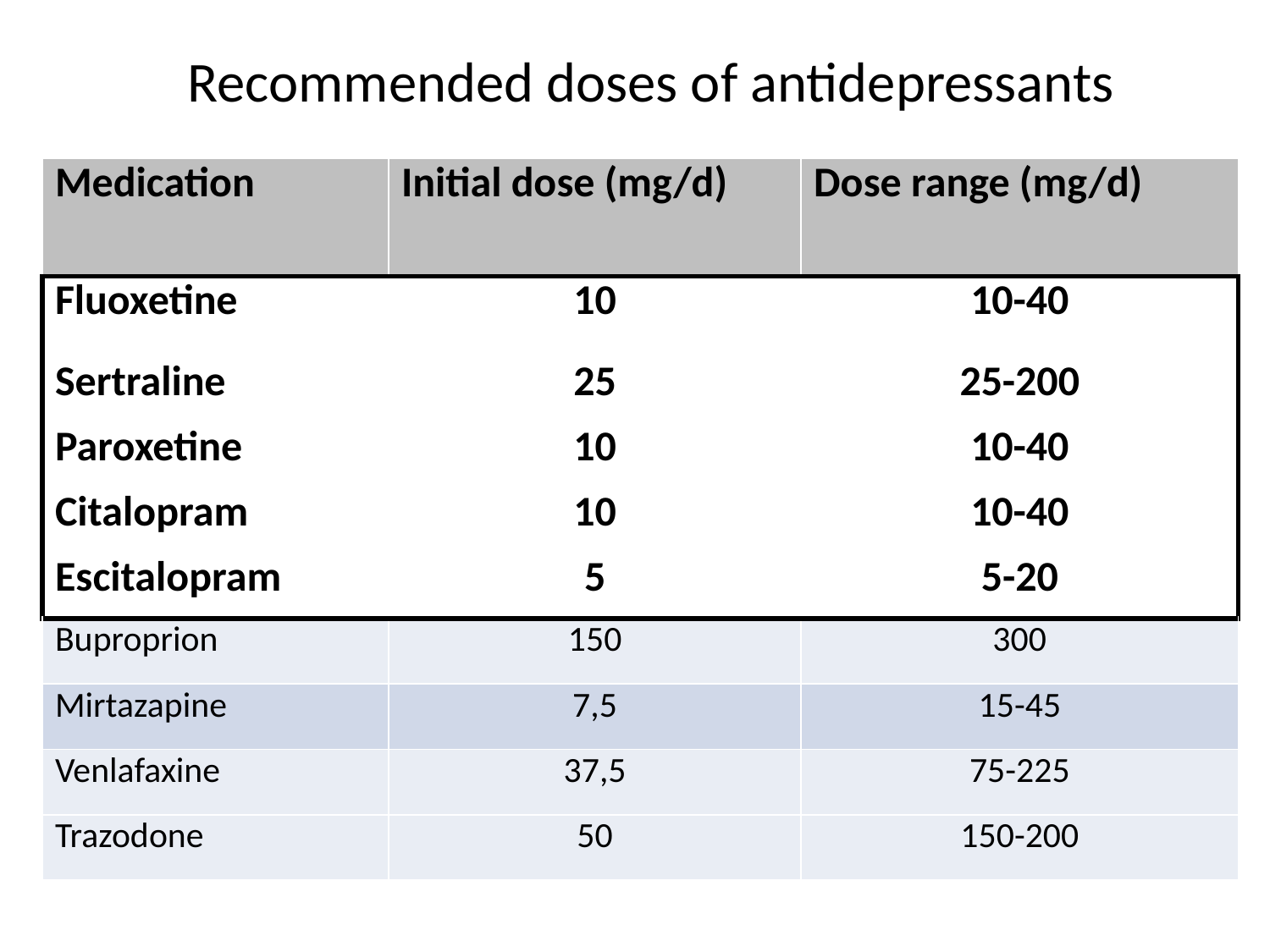

Recommended doses of antidepressants
| Medication | Initial dose (mg/d) | Dose range (mg/d) |
| --- | --- | --- |
| Fluoxetine | 10 | 10-40 |
| Sertraline | 25 | 25-200 |
| Paroxetine | 10 | 10-40 |
| Citalopram | 10 | 10-40 |
| Escitalopram | 5 | 5-20 |
| Buproprion | 150 | 300 |
| Mirtazapine | 7,5 | 15-45 |
| Venlafaxine | 37,5 | 75-225 |
| Trazodone | 50 | 150-200 |